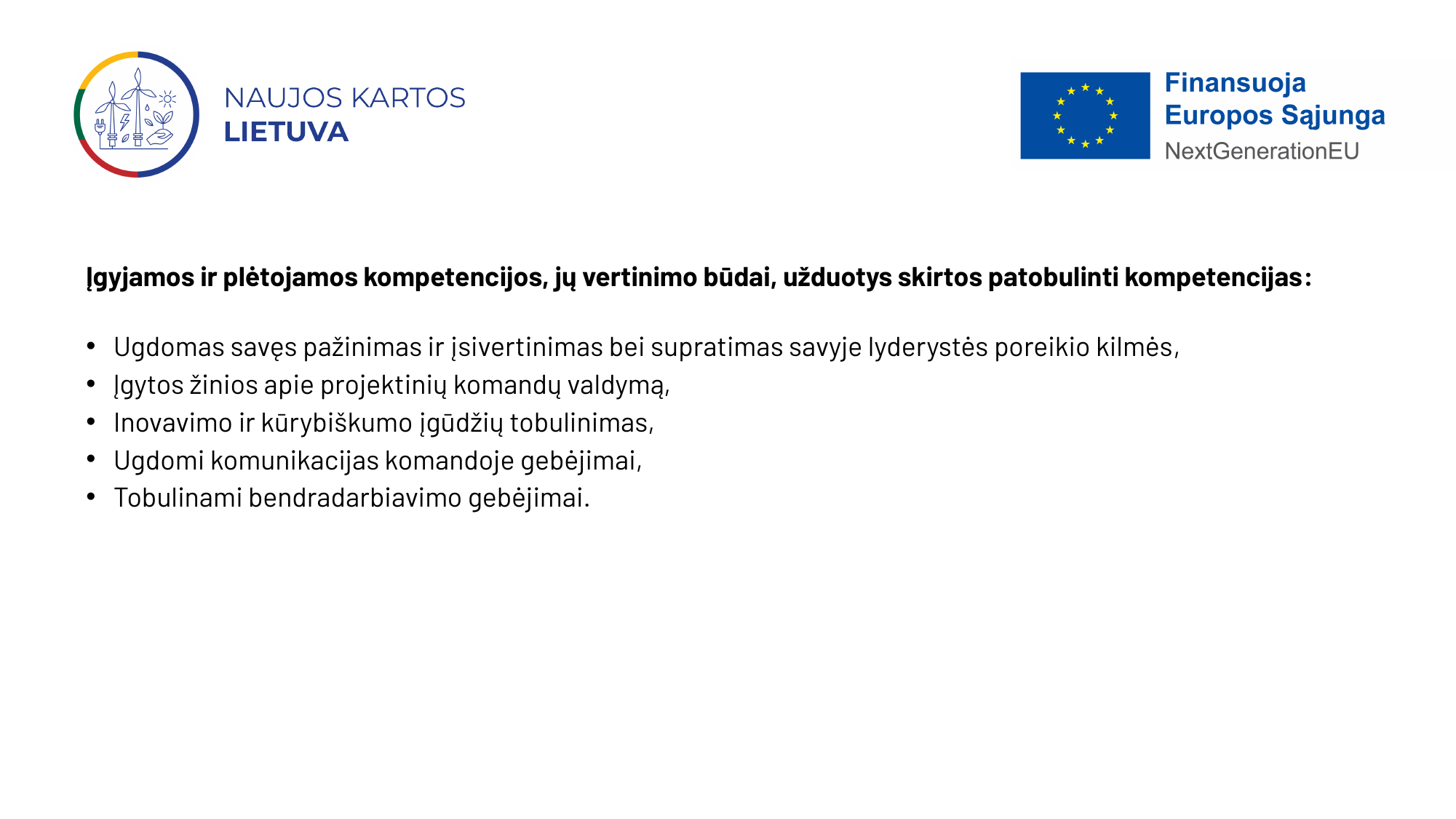

Įgyjamos ir plėtojamos kompetencijos, jų vertinimo būdai, užduotys skirtos patobulinti kompetencijas:

Ugdomas savęs pažinimas ir įsivertinimas bei supratimas savyje lyderystės poreikio kilmės,
Įgytos žinios apie projektinių komandų valdymą,
Inovavimo ir kūrybiškumo įgūdžių tobulinimas,
Ugdomi komunikacijas komandoje gebėjimai,
Tobulinami bendradarbiavimo gebėjimai.